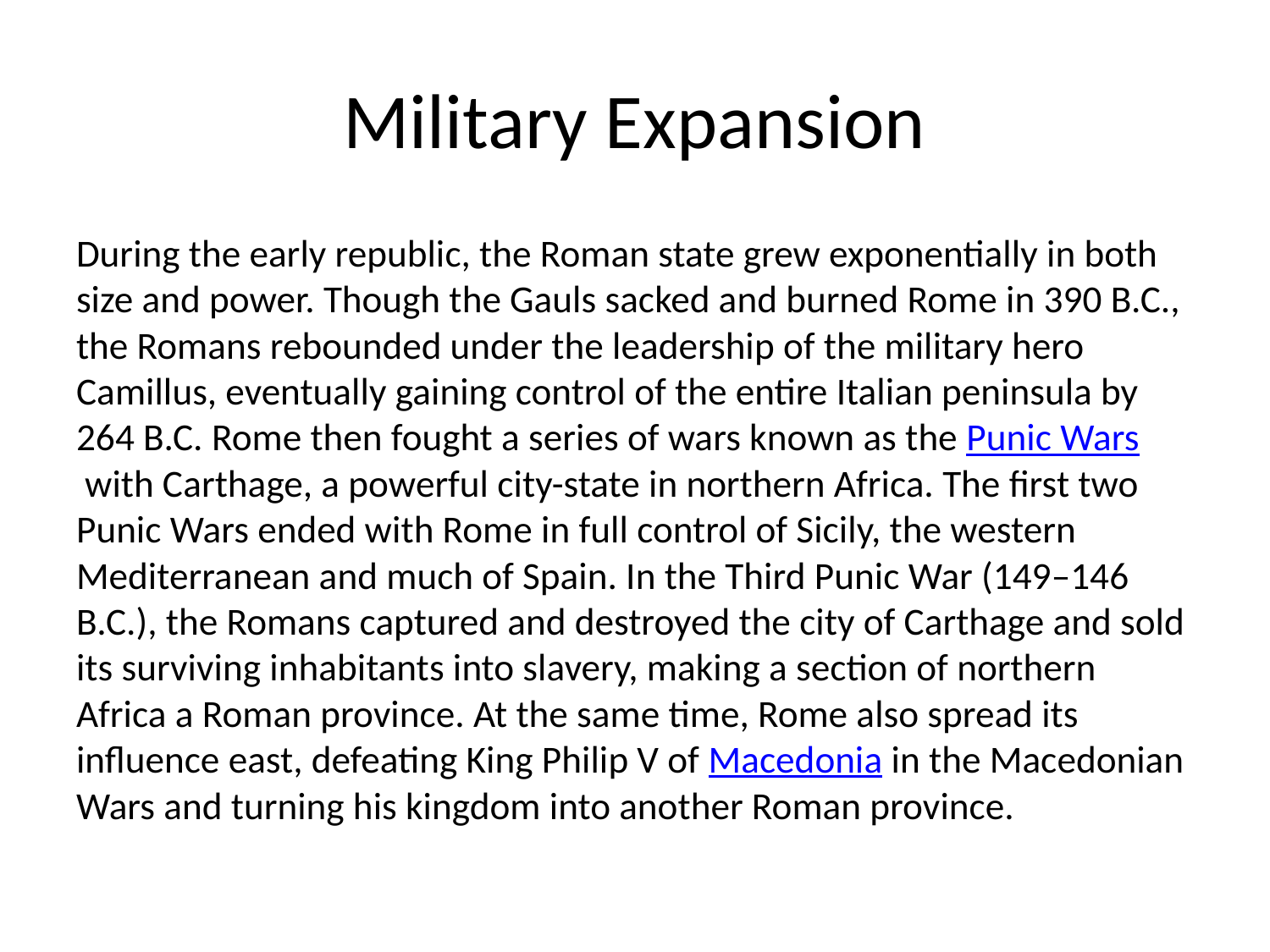

# Military Expansion
During the early republic, the Roman state grew exponentially in both size and power. Though the Gauls sacked and burned Rome in 390 B.C., the Romans rebounded under the leadership of the military hero Camillus, eventually gaining control of the entire Italian peninsula by 264 B.C. Rome then fought a series of wars known as the Punic Wars with Carthage, a powerful city-state in northern Africa. The first two Punic Wars ended with Rome in full control of Sicily, the western Mediterranean and much of Spain. In the Third Punic War (149–146 B.C.), the Romans captured and destroyed the city of Carthage and sold its surviving inhabitants into slavery, making a section of northern Africa a Roman province. At the same time, Rome also spread its influence east, defeating King Philip V of Macedonia in the Macedonian Wars and turning his kingdom into another Roman province.